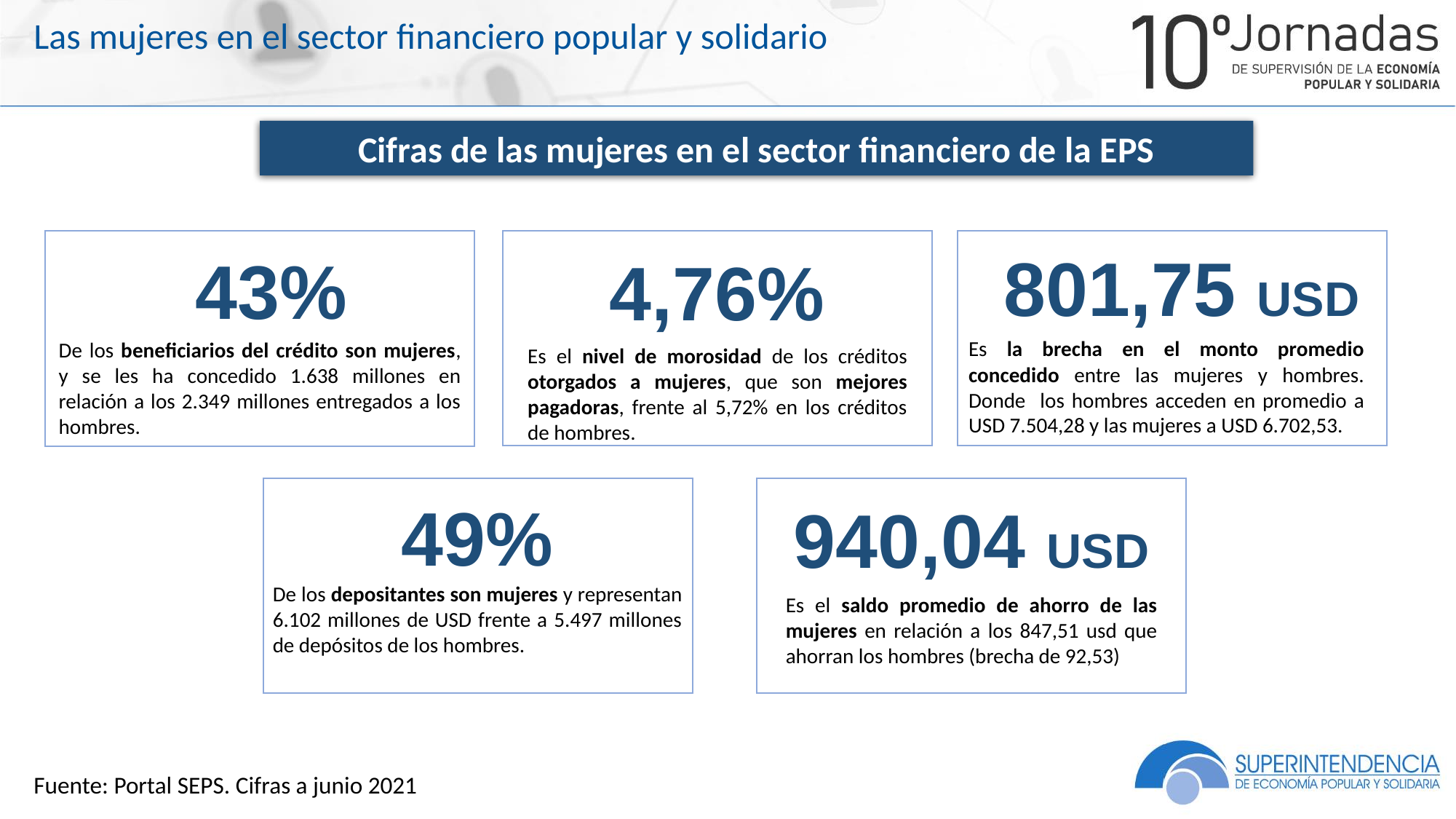

Las mujeres en el sector financiero popular y solidario
Cifras de las mujeres en el sector financiero de la EPS

43%
4,76%
801,75 USD

Es la brecha en el monto promedio concedido entre las mujeres y hombres. Donde  los hombres acceden en promedio a USD 7.504,28 y las mujeres a USD 6.702,53.
De los beneficiarios del crédito son mujeres, y se les ha concedido 1.638 millones en relación a los 2.349 millones entregados a los hombres.
Es el nivel de morosidad de los créditos otorgados a mujeres, que son mejores pagadoras, frente al 5,72% en los créditos de hombres.

49%
940,04 USD
De los depositantes son mujeres y representan 6.102 millones de USD frente a 5.497 millones de depósitos de los hombres.
Es el saldo promedio de ahorro de las mujeres en relación a los 847,51 usd que ahorran los hombres (brecha de 92,53)
Fuente: Portal SEPS. Cifras a junio 2021